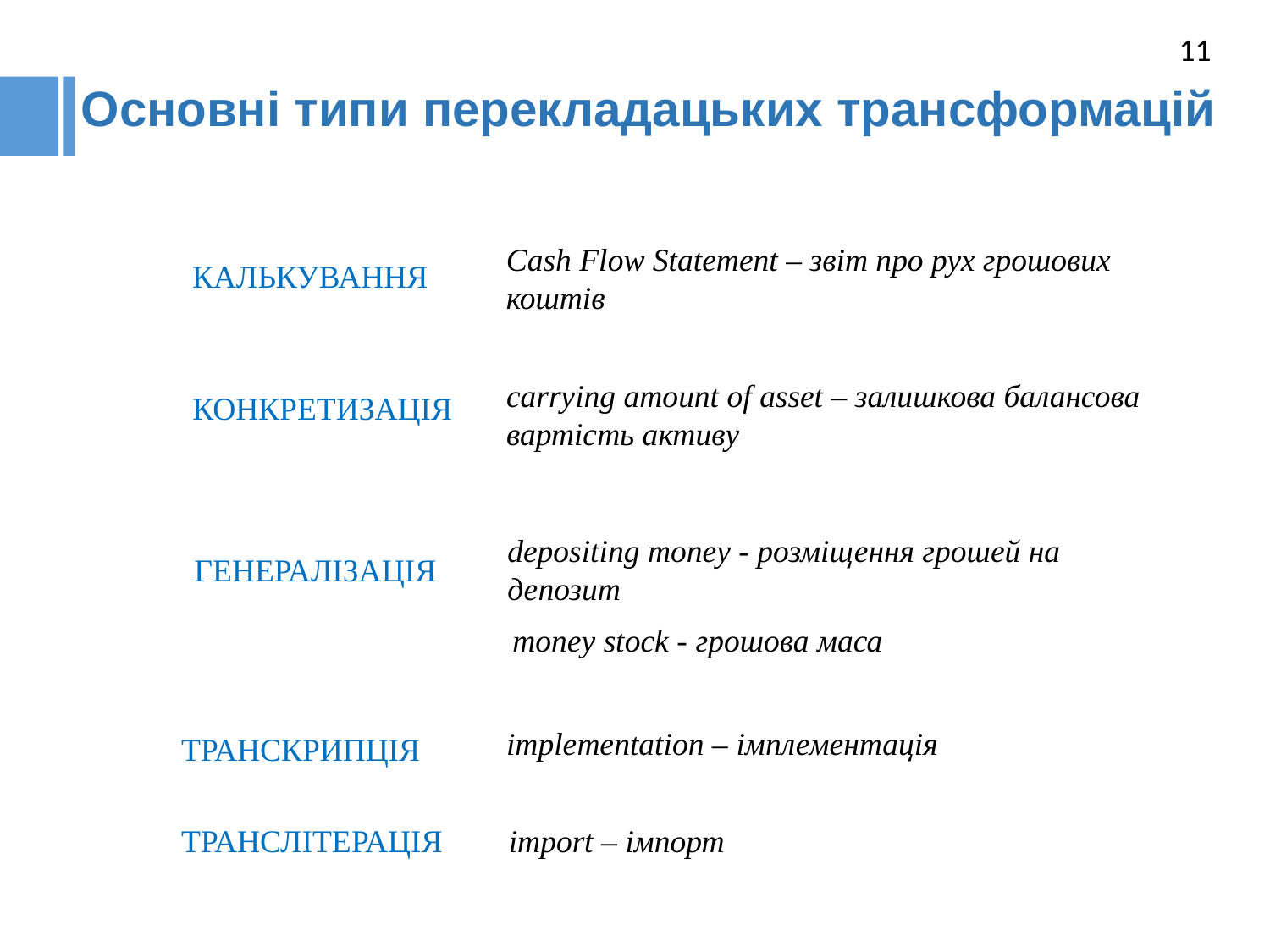

11
Основні типи перекладацьких трансформацій
Cash Flow Statement – звіт про рух грошових коштів
КАЛЬКУВАННЯ
carrying amount of asset – залишкова балансова вартість активу
КОНКРЕТИЗАЦІЯ
depositing money - розміщення грошей на депозит
ГЕНЕРАЛІЗАЦІЯ
money stock - грошова маса
implementation – імплементація
ТРАНСКРИПЦІЯ
ТРАНСЛІТЕРАЦІЯ
import – імпорт